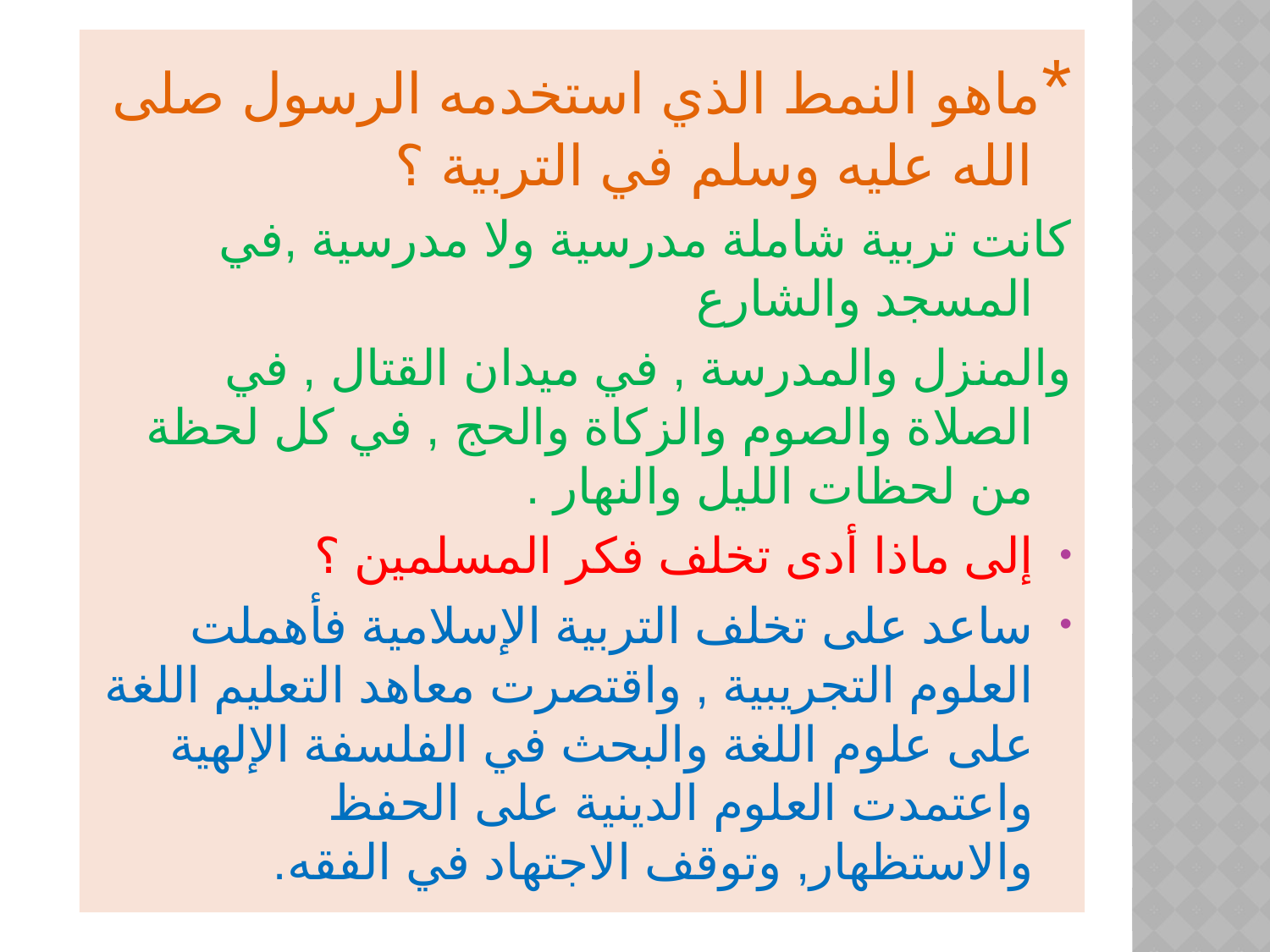

*ماهو النمط الذي استخدمه الرسول صلى الله عليه وسلم في التربية ؟
كانت تربية شاملة مدرسية ولا مدرسية ,في المسجد والشارع
والمنزل والمدرسة , في ميدان القتال , في الصلاة والصوم والزكاة والحج , في كل لحظة من لحظات الليل والنهار .
إلى ماذا أدى تخلف فكر المسلمين ؟
ساعد على تخلف التربية الإسلامية فأهملت العلوم التجريبية , واقتصرت معاهد التعليم اللغة على علوم اللغة والبحث في الفلسفة الإلهية واعتمدت العلوم الدينية على الحفظ والاستظهار, وتوقف الاجتهاد في الفقه.